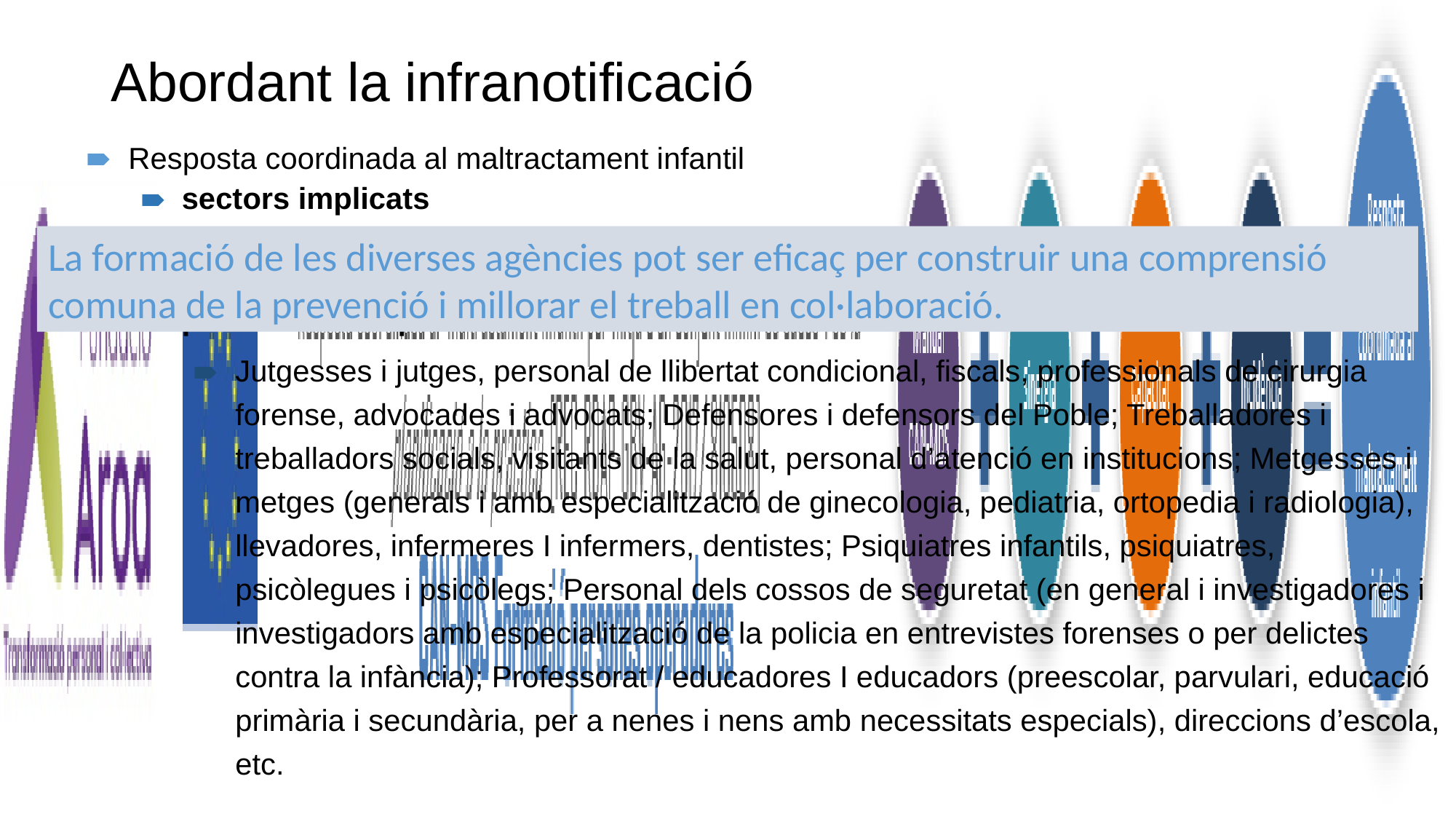

# Abordant la infranotificació
Resposta coordinada al maltractament infantil
sectors implicats

professionals que treballen amb infància
Jutgesses i jutges, personal de llibertat condicional, fiscals, professionals de cirurgia forense, advocades i advocats; Defensores i defensors del Poble; Treballadores i treballadors socials, visitants de la salut, personal d’atenció en institucions; Metgesses i metges (generals i amb especialització de ginecologia, pediatria, ortopedia i radiologia), llevadores, infermeres I infermers, dentistes; Psiquiatres infantils, psiquiatres, psicòlegues i psicòlegs; Personal dels cossos de seguretat (en general i investigadores i investigadors amb especialització de la policia en entrevistes forenses o per delictes contra la infància); Professorat / educadores I educadors (preescolar, parvulari, educació primària i secundària, per a nenes i nens amb necessitats especials), direccions d’escola, etc.
La formació de les diverses agències pot ser eficaç per construir una comprensió comuna de la prevenció i millorar el treball en col·laboració.